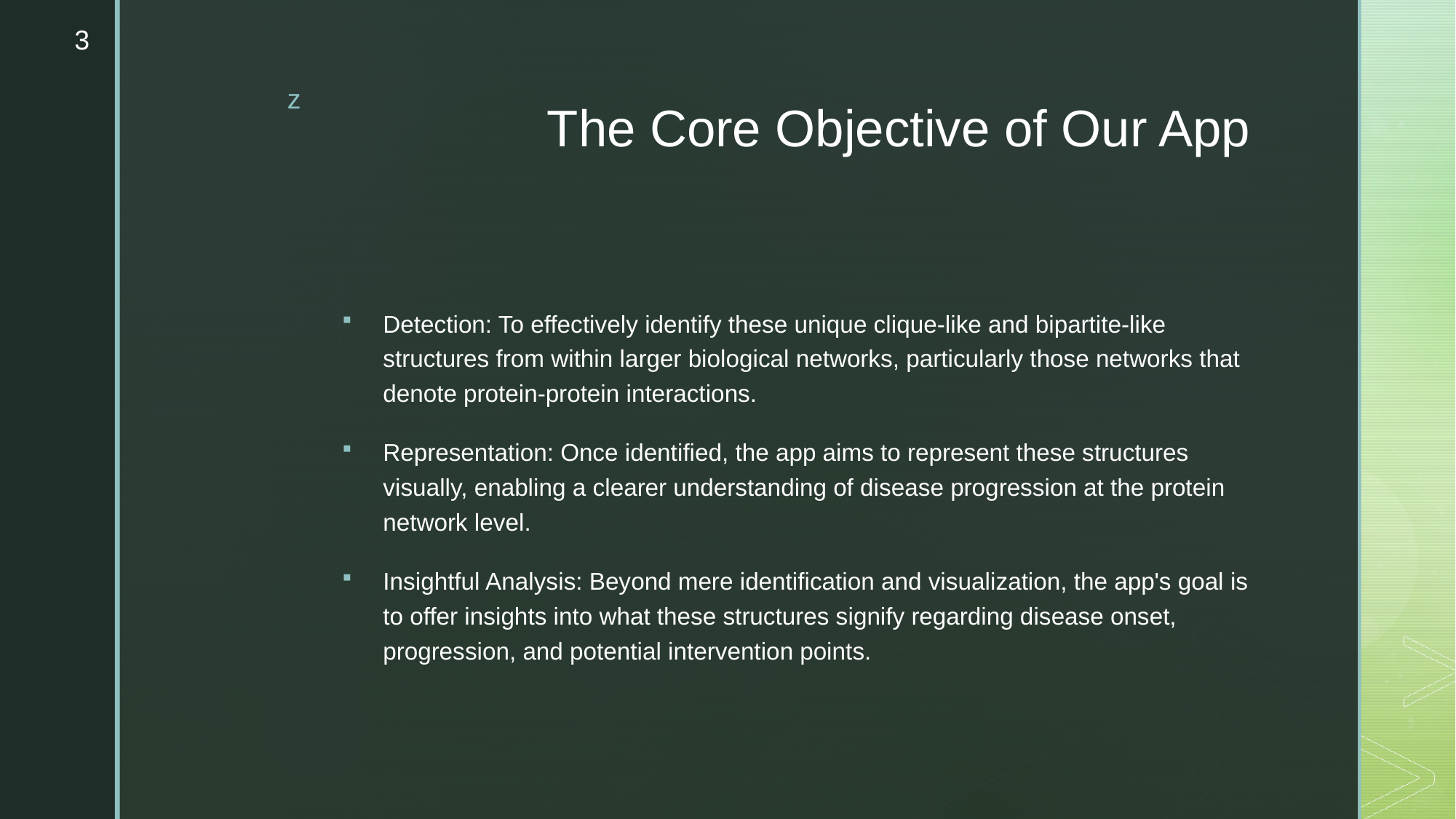

3
# The Core Objective of Our App
Detection: To effectively identify these unique clique-like and bipartite-like structures from within larger biological networks, particularly those networks that denote protein-protein interactions.
Representation: Once identified, the app aims to represent these structures visually, enabling a clearer understanding of disease progression at the protein network level.
Insightful Analysis: Beyond mere identification and visualization, the app's goal is to offer insights into what these structures signify regarding disease onset, progression, and potential intervention points.